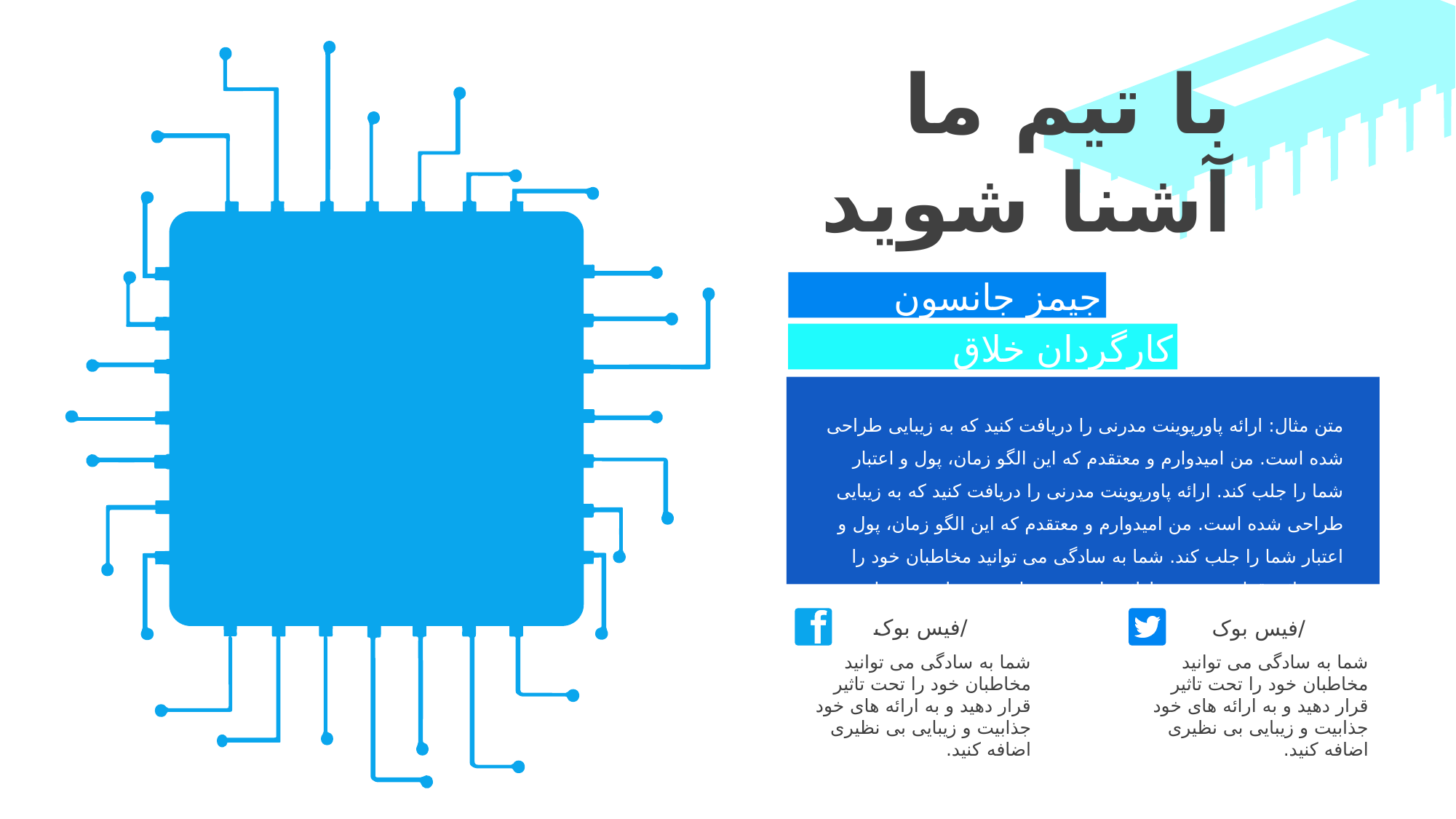

با تیم ما آشنا شوید

جیمز جانسون
کارگردان خلاق

متن مثال: ارائه پاورپوینت مدرنی را دریافت کنید که به زیبایی طراحی شده است. من امیدوارم و معتقدم که این الگو زمان، پول و اعتبار شما را جلب کند. ارائه پاورپوینت مدرنی را دریافت کنید که به زیبایی طراحی شده است. من امیدوارم و معتقدم که این الگو زمان، پول و اعتبار شما را جلب کند. شما به سادگی می توانید مخاطبان خود را تحت تاثیر قرار دهید و به ارائه های خود جذابیت و زیبایی بی نظیری اضافه کنید.

/فیس بوک
/فیس بوک
شما به سادگی می توانید مخاطبان خود را تحت تاثیر قرار دهید و به ارائه های خود جذابیت و زیبایی بی نظیری اضافه کنید.
شما به سادگی می توانید مخاطبان خود را تحت تاثیر قرار دهید و به ارائه های خود جذابیت و زیبایی بی نظیری اضافه کنید.